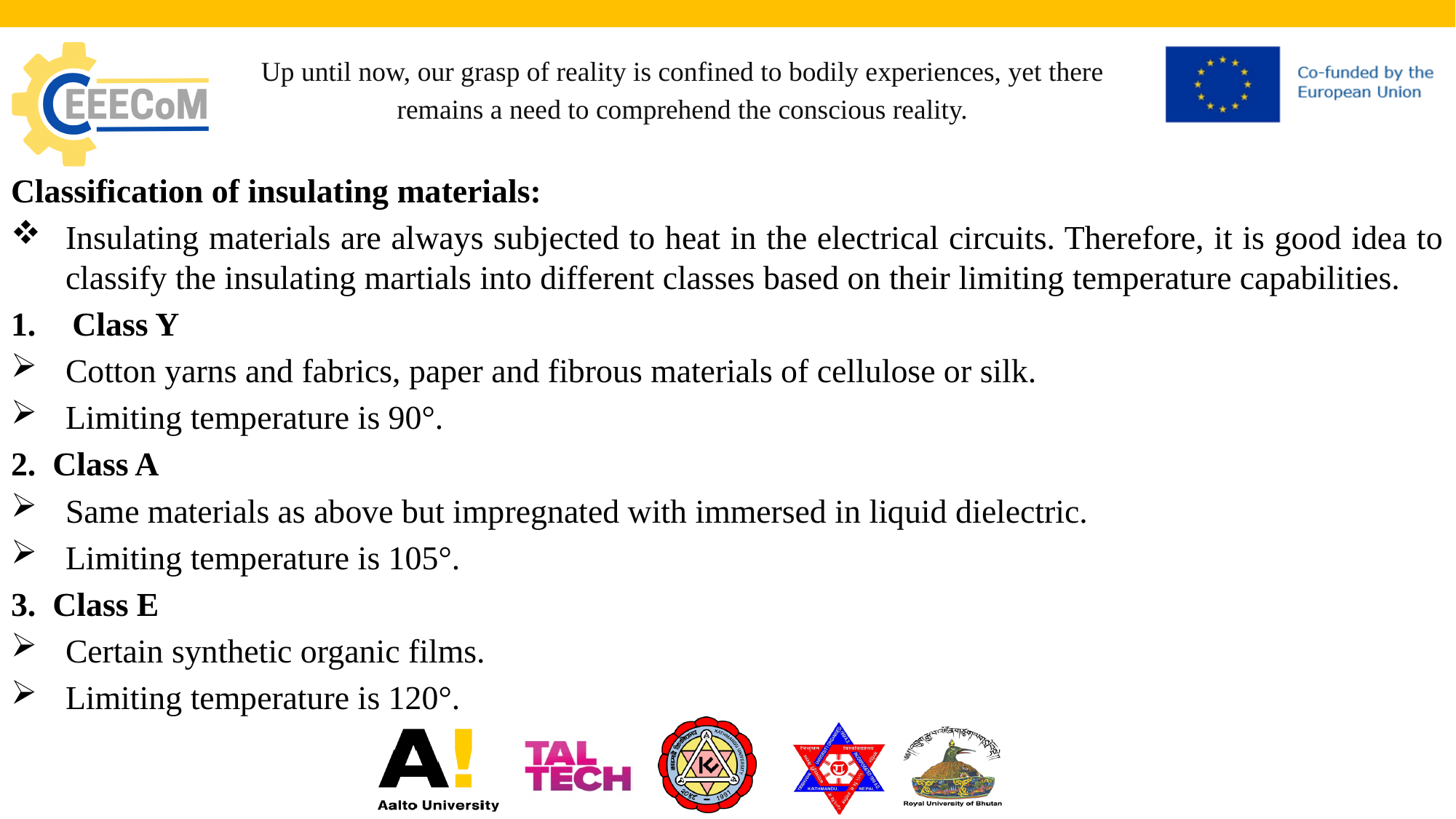

# Up until now, our grasp of reality is confined to bodily experiences, yet there remains a need to comprehend the conscious reality.
Classification of insulating materials:
Insulating materials are always subjected to heat in the electrical circuits. Therefore, it is good idea to classify the insulating martials into different classes based on their limiting temperature capabilities.
Class Y
Cotton yarns and fabrics, paper and fibrous materials of cellulose or silk.
Limiting temperature is 90°.
2.  Class A
Same materials as above but impregnated with immersed in liquid dielectric.
Limiting temperature is 105°.
3.  Class E
Certain synthetic organic films.
Limiting temperature is 120°.